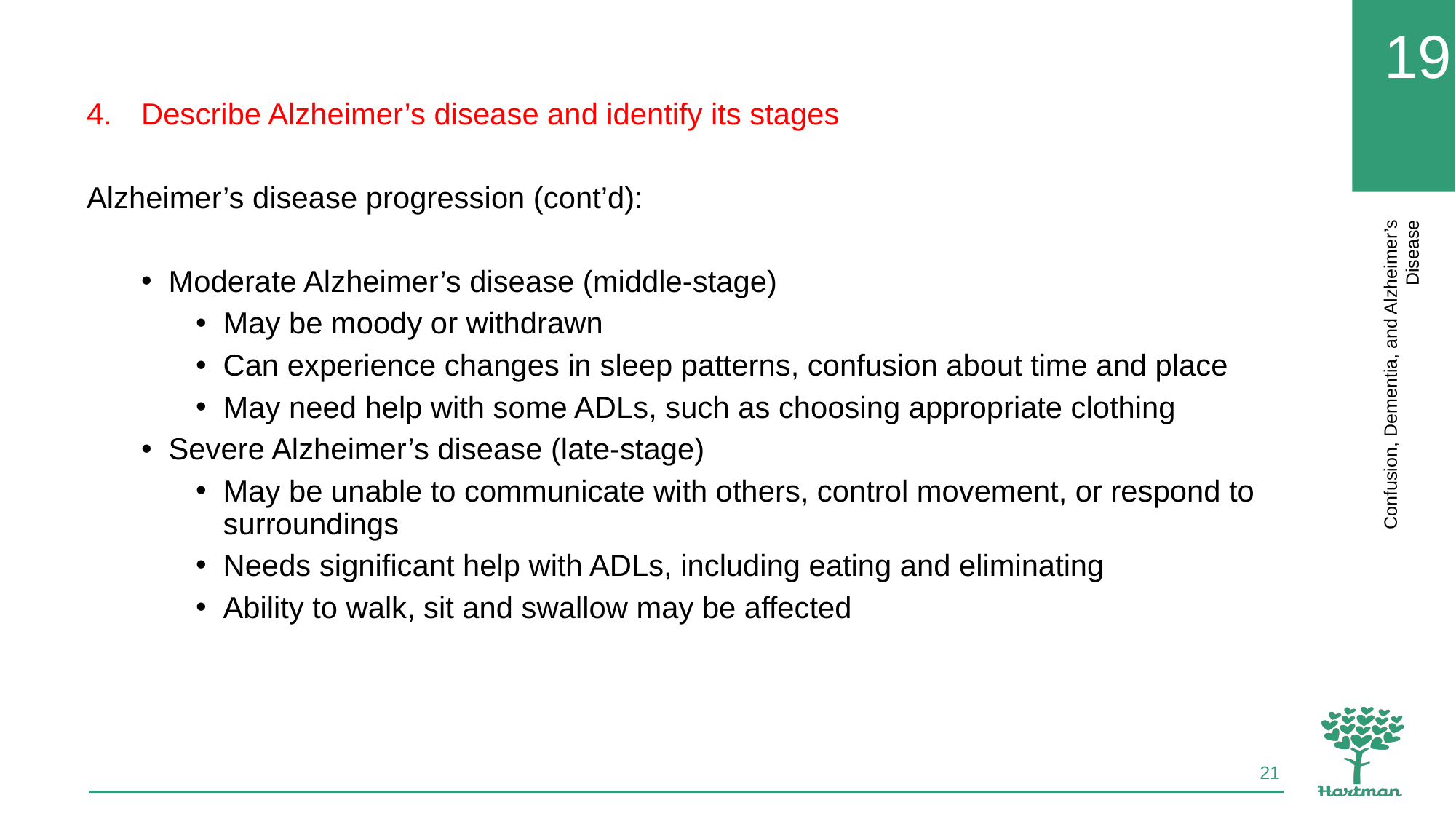

Describe Alzheimer’s disease and identify its stages

Alzheimer’s disease progression (cont’d):

Moderate Alzheimer’s disease (middle-stage)
May be moody or withdrawn
Can experience changes in sleep patterns, confusion about time and place
May need help with some ADLs, such as choosing appropriate clothing
Severe Alzheimer’s disease (late-stage)
May be unable to communicate with others, control movement, or respond to surroundings
Needs significant help with ADLs, including eating and eliminating
Ability to walk, sit and swallow may be affected

21